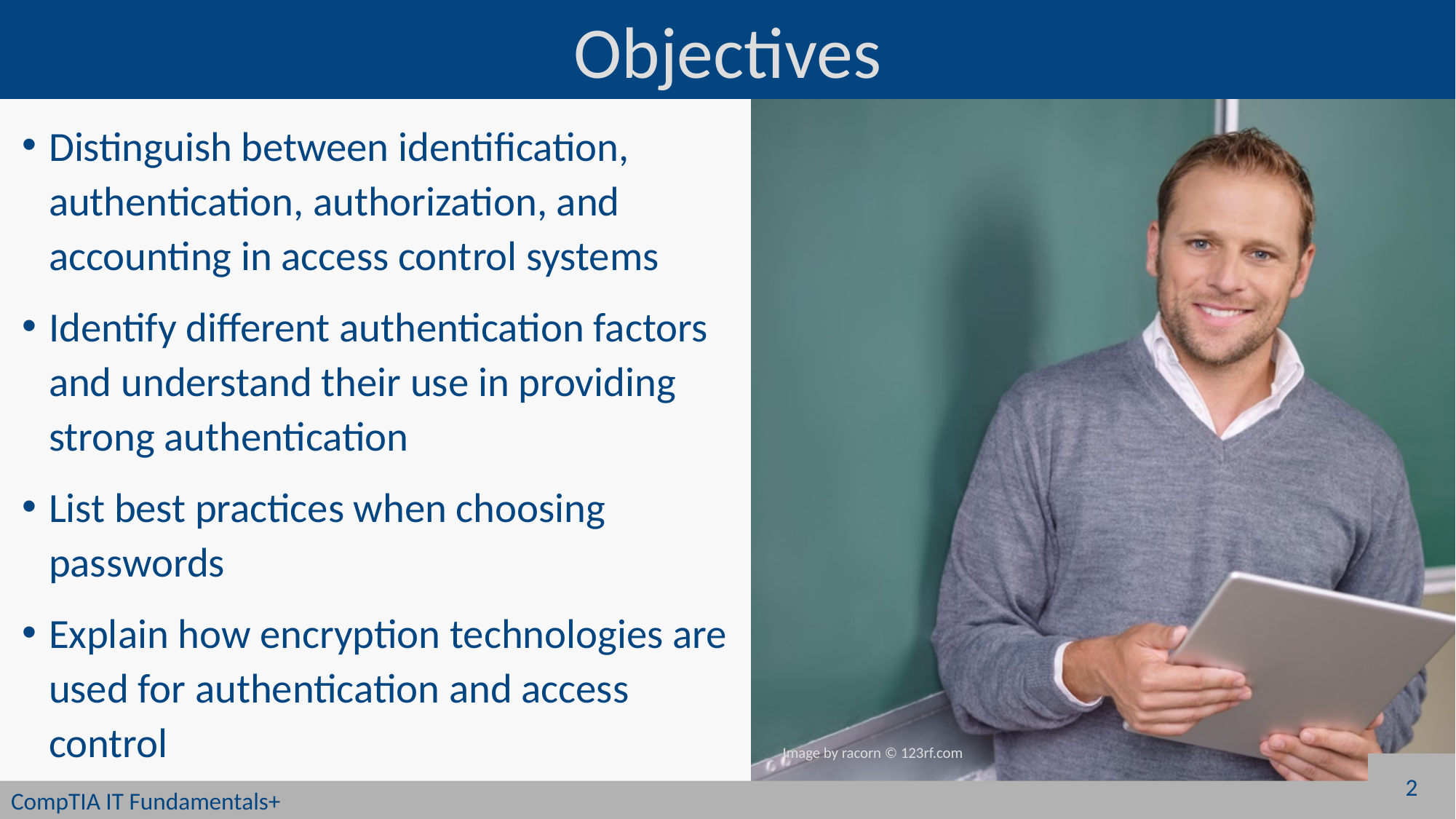

Distinguish between identification, authentication, authorization, and accounting in access control systems
Identify different authentication factors and understand their use in providing strong authentication
List best practices when choosing passwords
Explain how encryption technologies are used for authentication and access control
2
CompTIA IT Fundamentals+